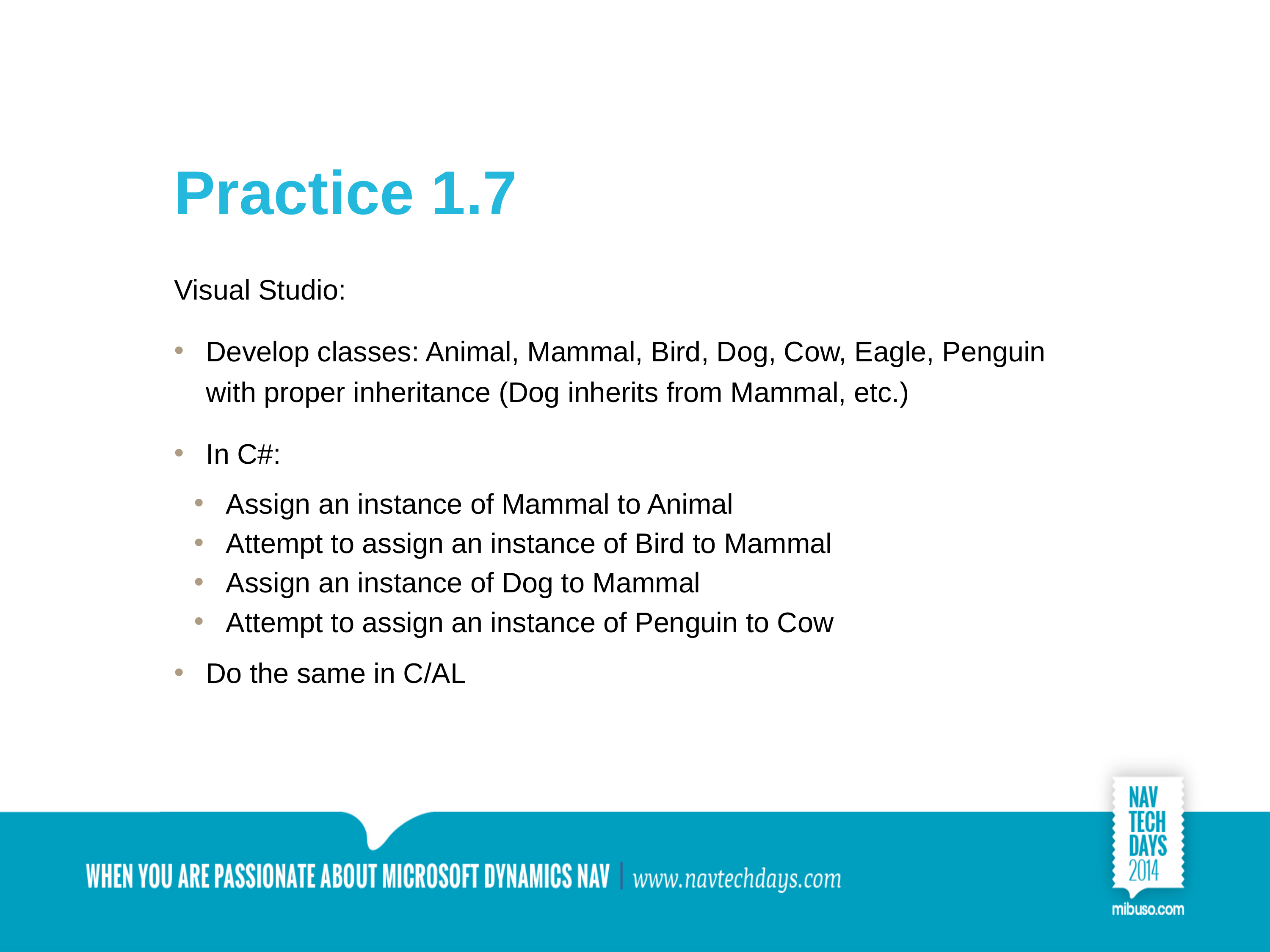

# Practice 1.7
Visual Studio:
Develop classes: Animal, Mammal, Bird, Dog, Cow, Eagle, Penguin with proper inheritance (Dog inherits from Mammal, etc.)
In C#:
Assign an instance of Mammal to Animal
Attempt to assign an instance of Bird to Mammal
Assign an instance of Dog to Mammal
Attempt to assign an instance of Penguin to Cow
Do the same in C/AL